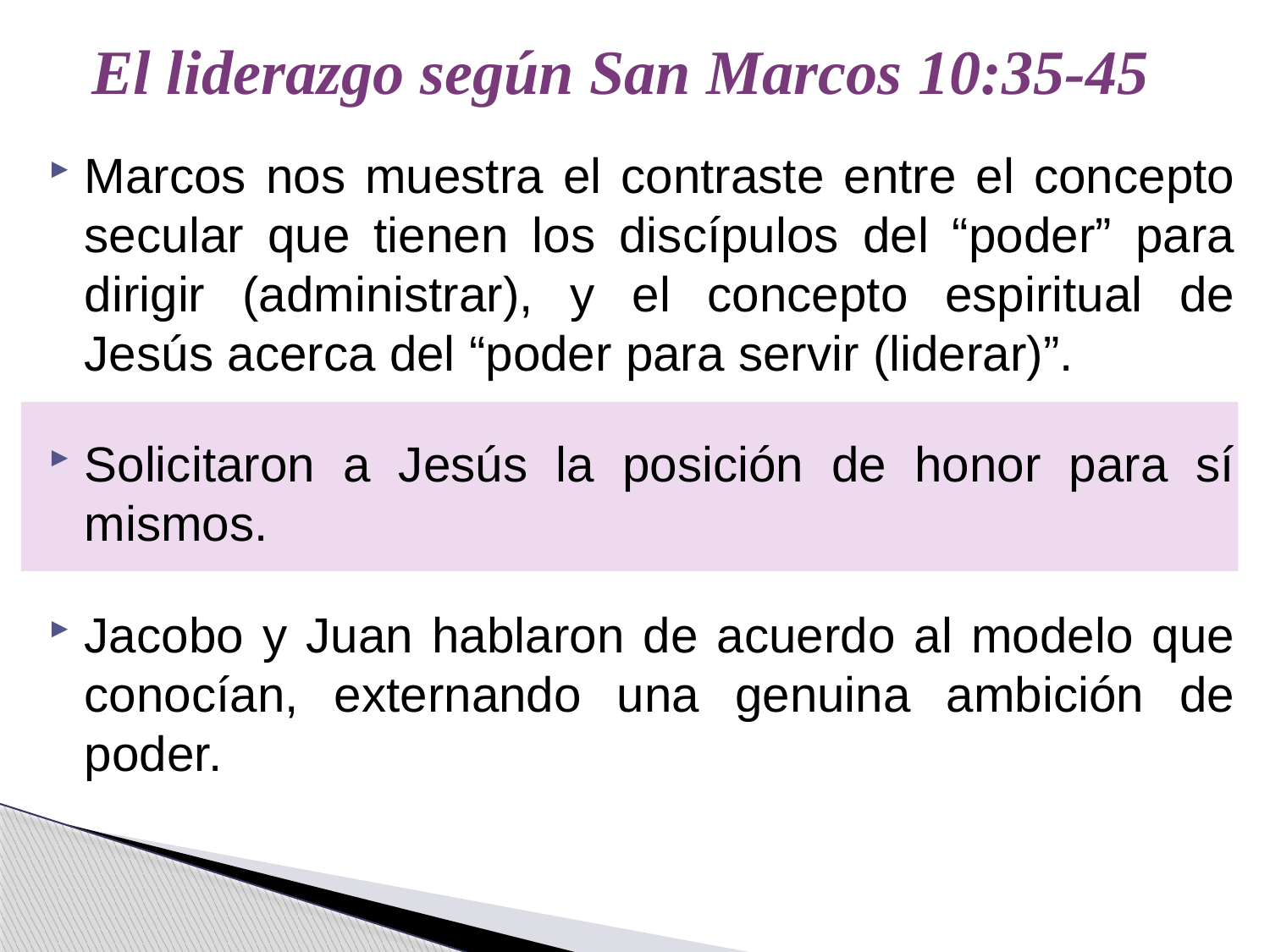

# El liderazgo según San Marcos 10:35-45
Marcos nos muestra el contraste entre el concepto secular que tienen los discípulos del “poder” para dirigir (administrar), y el concepto espiritual de Jesús acerca del “poder para servir (liderar)”.

Solicitaron a Jesús la posición de honor para sí mismos.

Jacobo y Juan hablaron de acuerdo al modelo que conocían, externando una genuina ambición de poder.